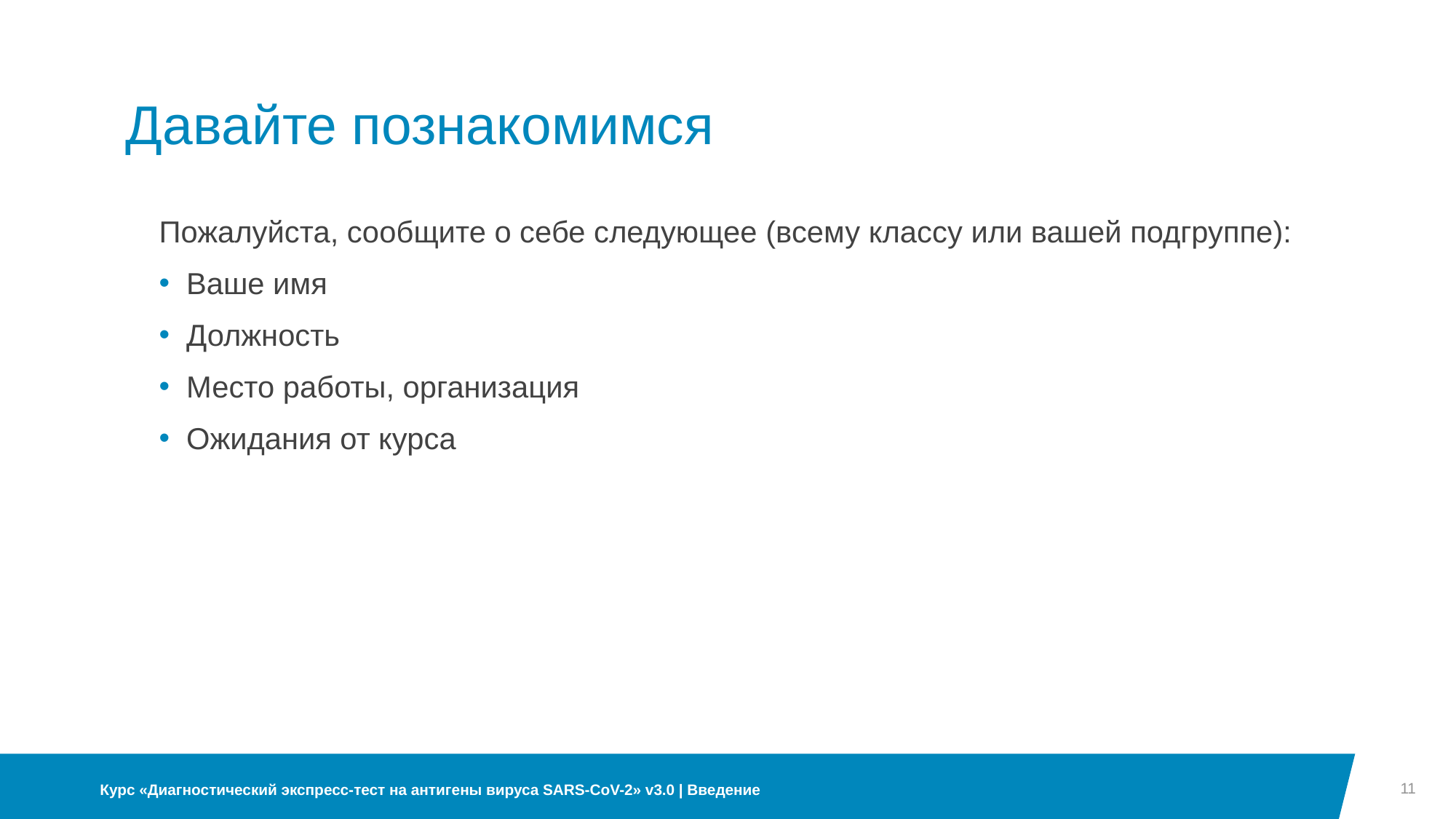

# Давайте познакомимся
Пожалуйста, сообщите о себе следующее (всему классу или вашей подгруппе):
Ваше имя
Должность
Место работы, организация
Ожидания от курса

11
Курс «Диагностический экспресс-тест на антигены вируса SARS-CoV-2» v3.0 | Введение